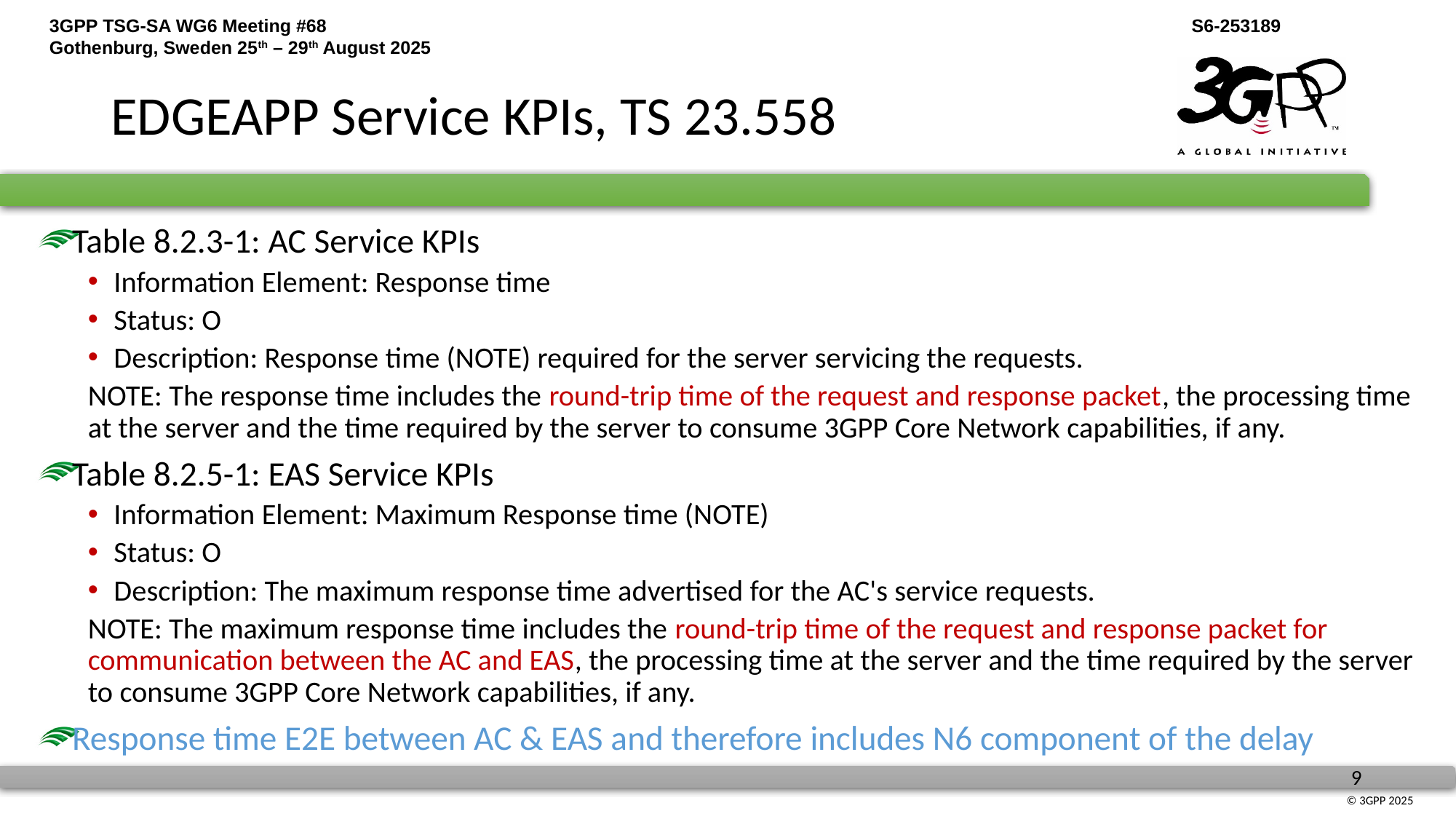

# EDGEAPP Service KPIs, TS 23.558
Table 8.2.3-1: AC Service KPIs
Information Element: Response time
Status: O
Description: Response time (NOTE) required for the server servicing the requests.
NOTE: The response time includes the round-trip time of the request and response packet, the processing time at the server and the time required by the server to consume 3GPP Core Network capabilities, if any.
Table 8.2.5-1: EAS Service KPIs
Information Element: Maximum Response time (NOTE)
Status: O
Description: The maximum response time advertised for the AC's service requests.
NOTE: The maximum response time includes the round-trip time of the request and response packet for communication between the AC and EAS, the processing time at the server and the time required by the server to consume 3GPP Core Network capabilities, if any.
Response time E2E between AC & EAS and therefore includes N6 component of the delay